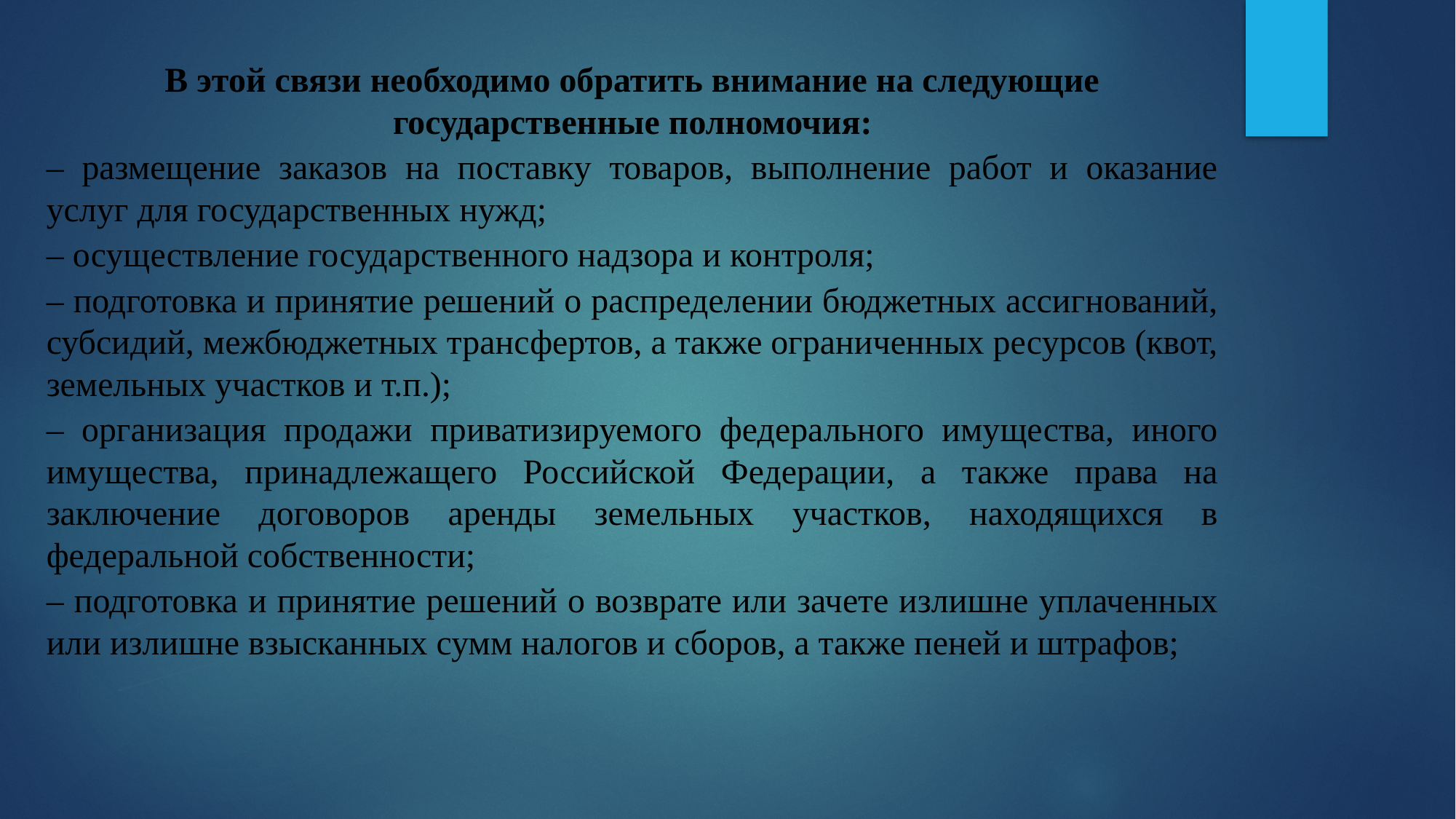

В этой связи необходимо обратить внимание на следующие государственные полномочия:
– размещение заказов на поставку товаров, выполнение работ и оказание услуг для государственных нужд;
– осуществление государственного надзора и контроля;
– подготовка и принятие решений о распределении бюджетных ассигнований, субсидий, межбюджетных трансфертов, а также ограниченных ресурсов (квот, земельных участков и т.п.);
– организация продажи приватизируемого федерального имущества, иного имущества, принадлежащего Российской Федерации, а также права на заключение договоров аренды земельных участков, находящихся в федеральной собственности;
– подготовка и принятие решений о возврате или зачете излишне уплаченных или излишне взысканных сумм налогов и сборов, а также пеней и штрафов;